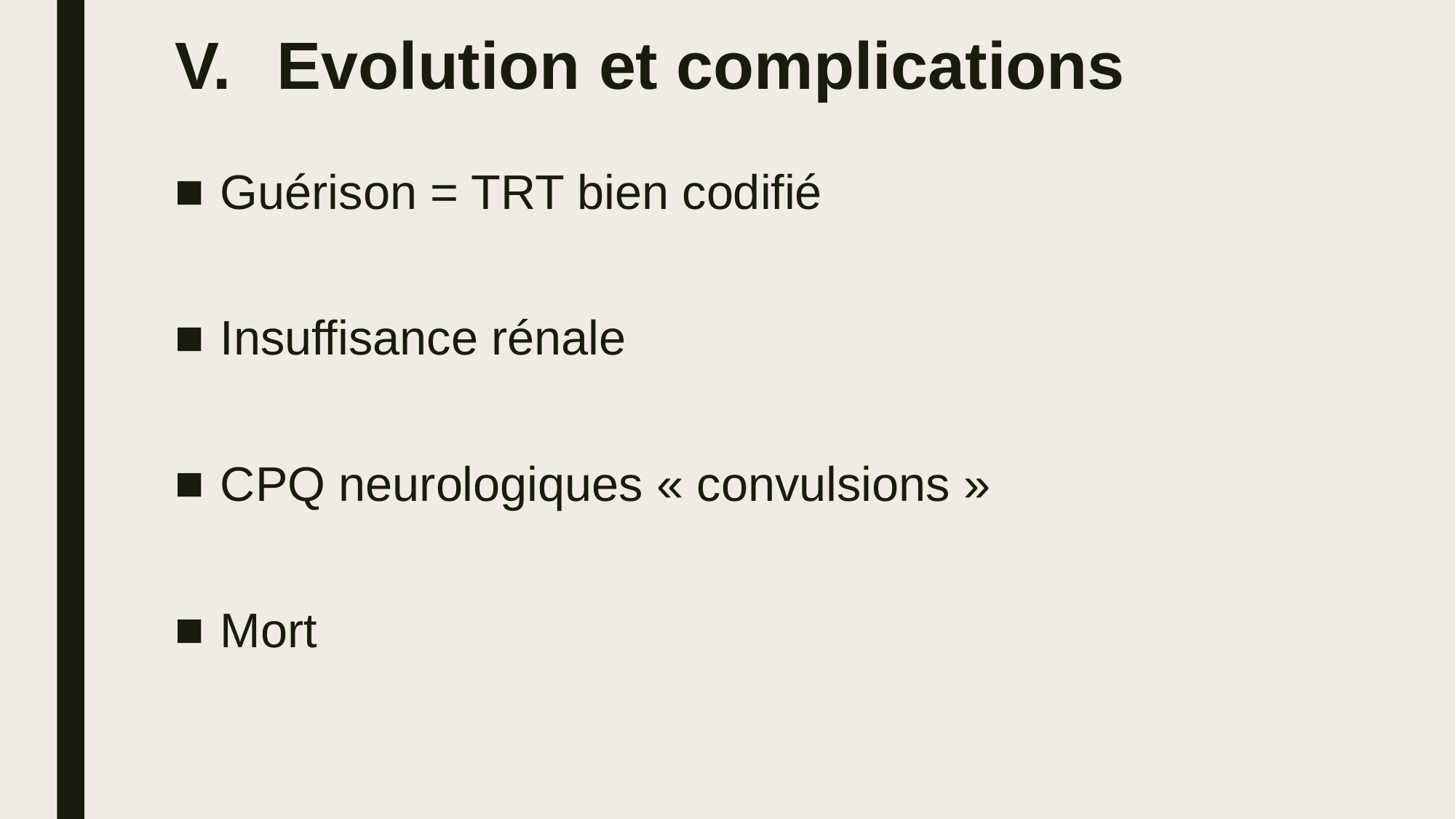

# Evolution et complications
Guérison = TRT bien codifié

Insuffisance rénale

CPQ neurologiques « convulsions »

Mort